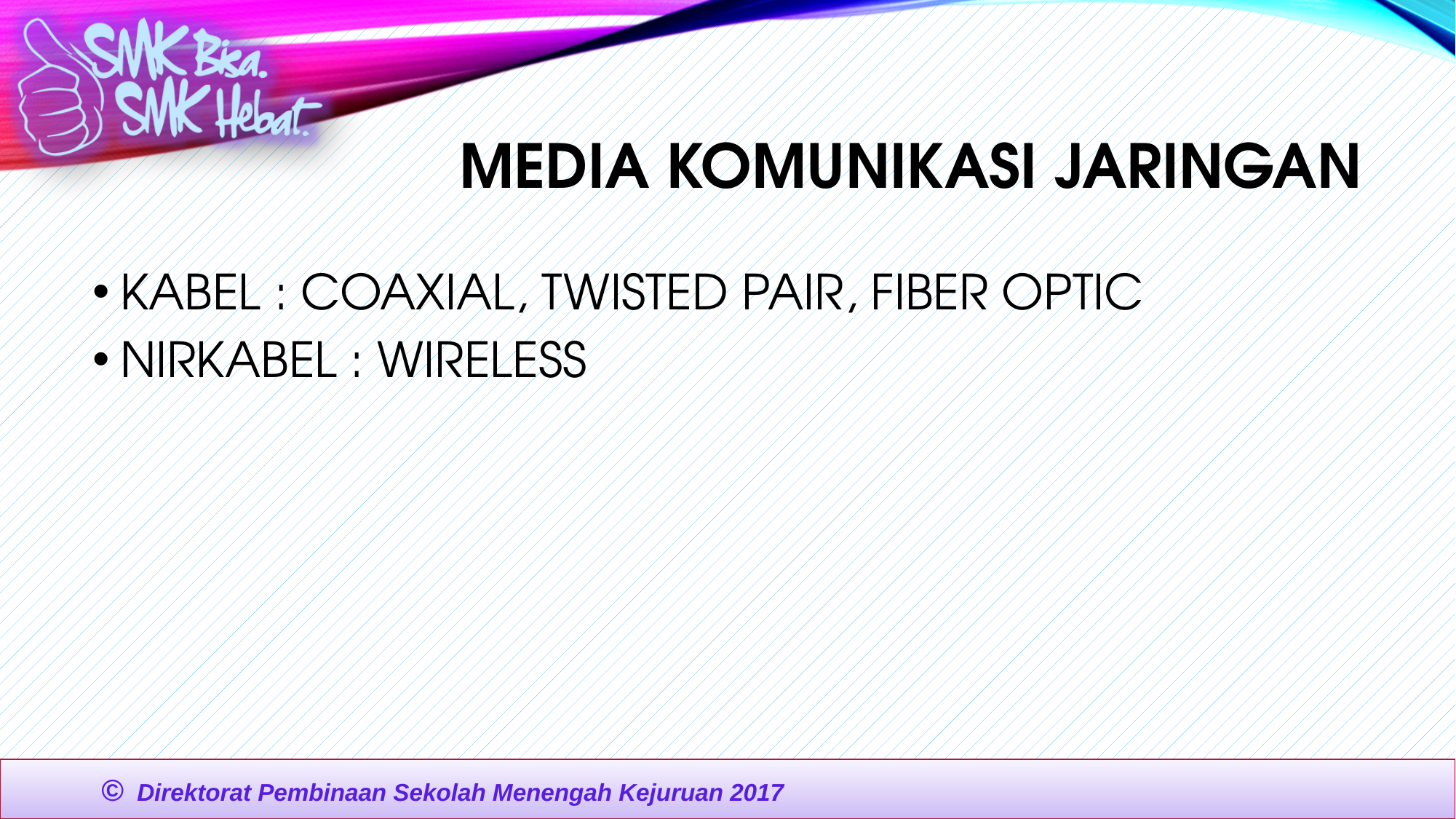

# MEDIA KOMUNIKASI JARINGAN
KABEL : COAXIAL, TWISTED PAIR, FIBER OPTIC
NIRKABEL : WIRELESS